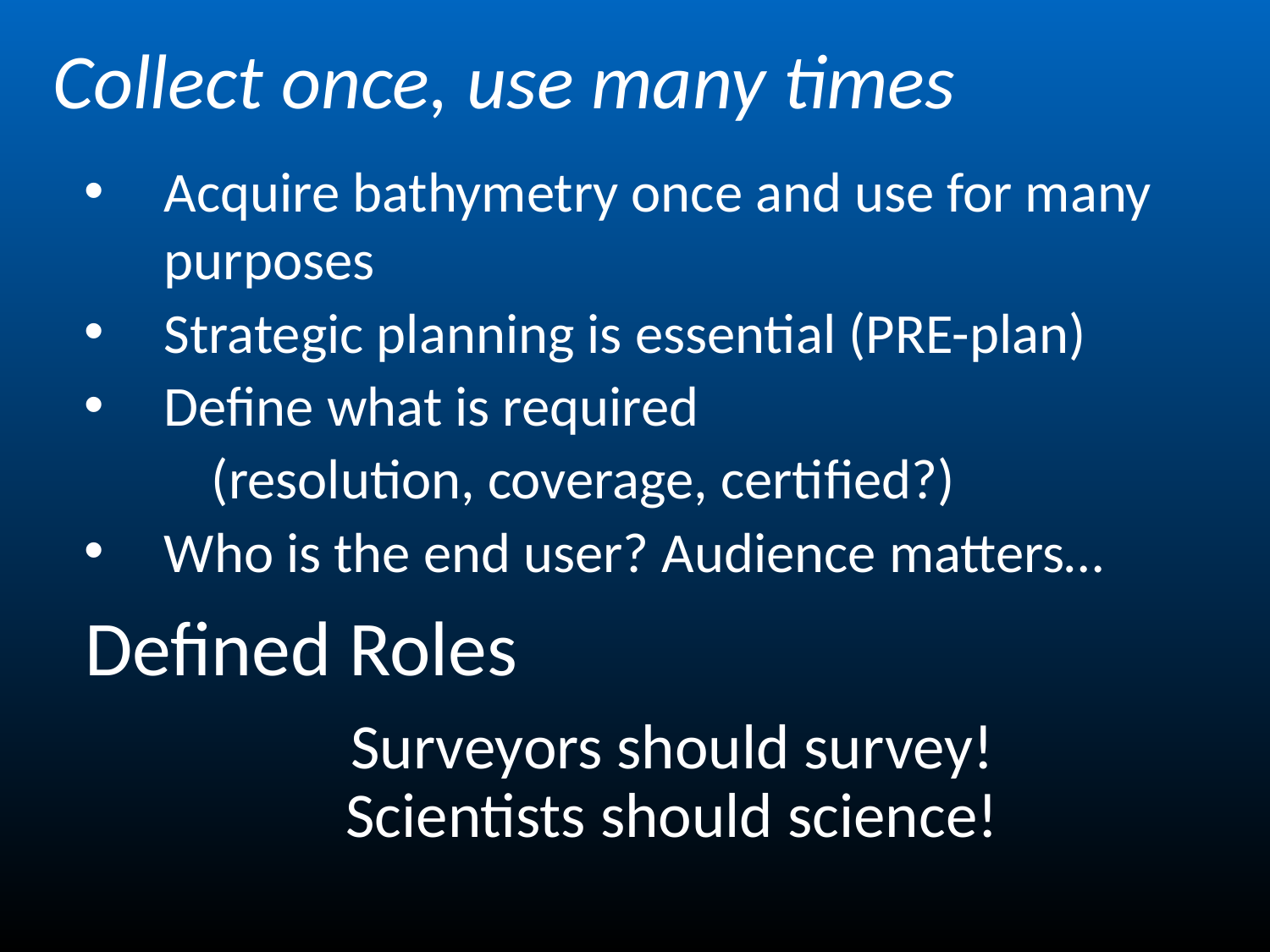

Collect once, use many times
Acquire bathymetry once and use for many purposes
Strategic planning is essential (PRE-plan)
Define what is required
          (resolution, coverage, certified?)
Who is the end user? Audience matters…

# Defined Roles
Surveyors should survey!
Scientists should science!